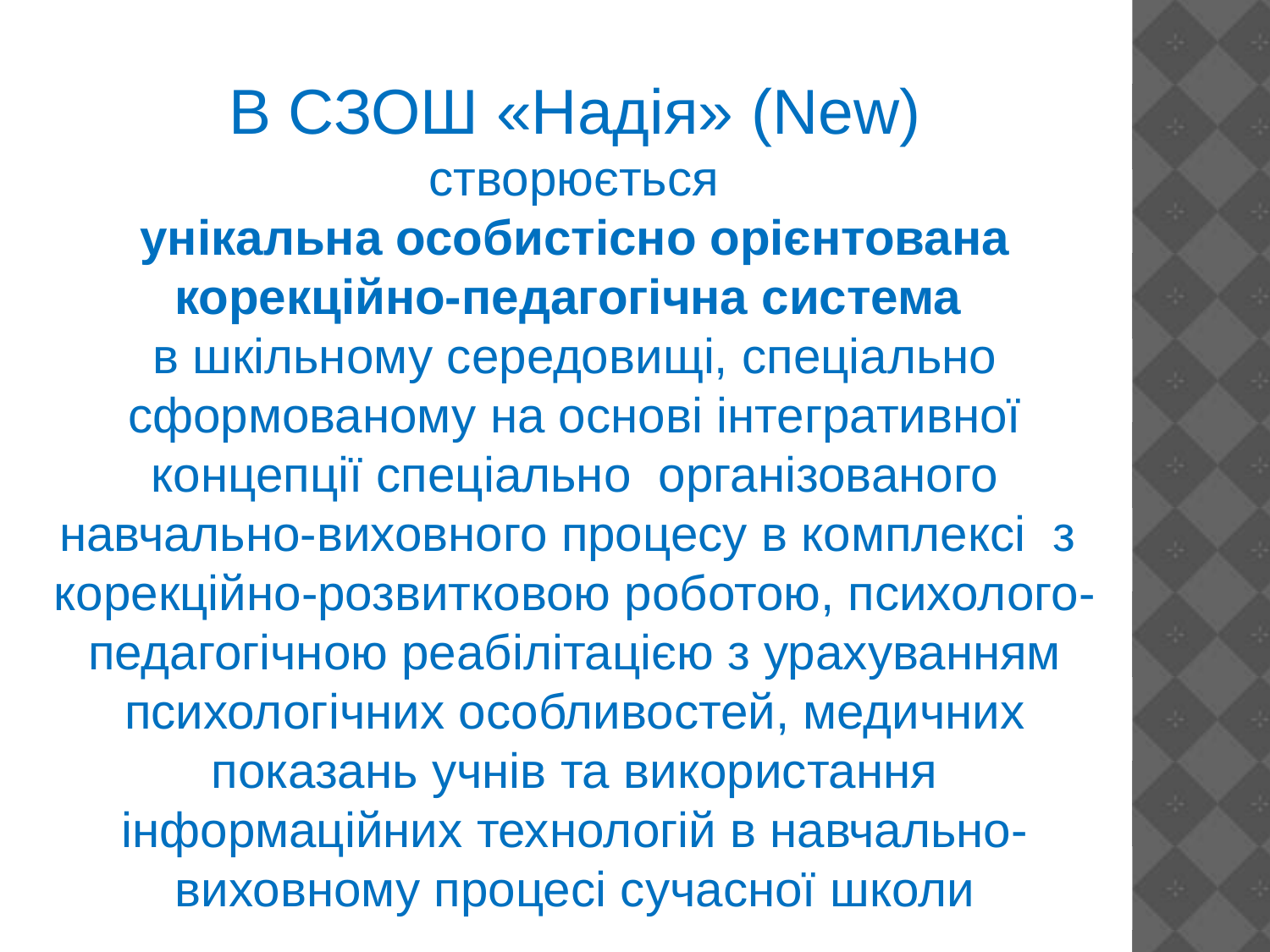

В СЗОШ «Надія» (New)
 створюється
унікальна особистісно орієнтована корекційно-педагогічна система
в шкільному середовищі, спеціально сформованому на основі інтегративної концепції спеціально  організованого навчально-виховного процесу в комплексі  з  корекційно-розвитковою роботою, психолого-педагогічною реабілітацією з урахуванням психологічних особливостей, медичних показань учнів та використання інформаційних технологій в навчально-виховному процесі сучасної школи